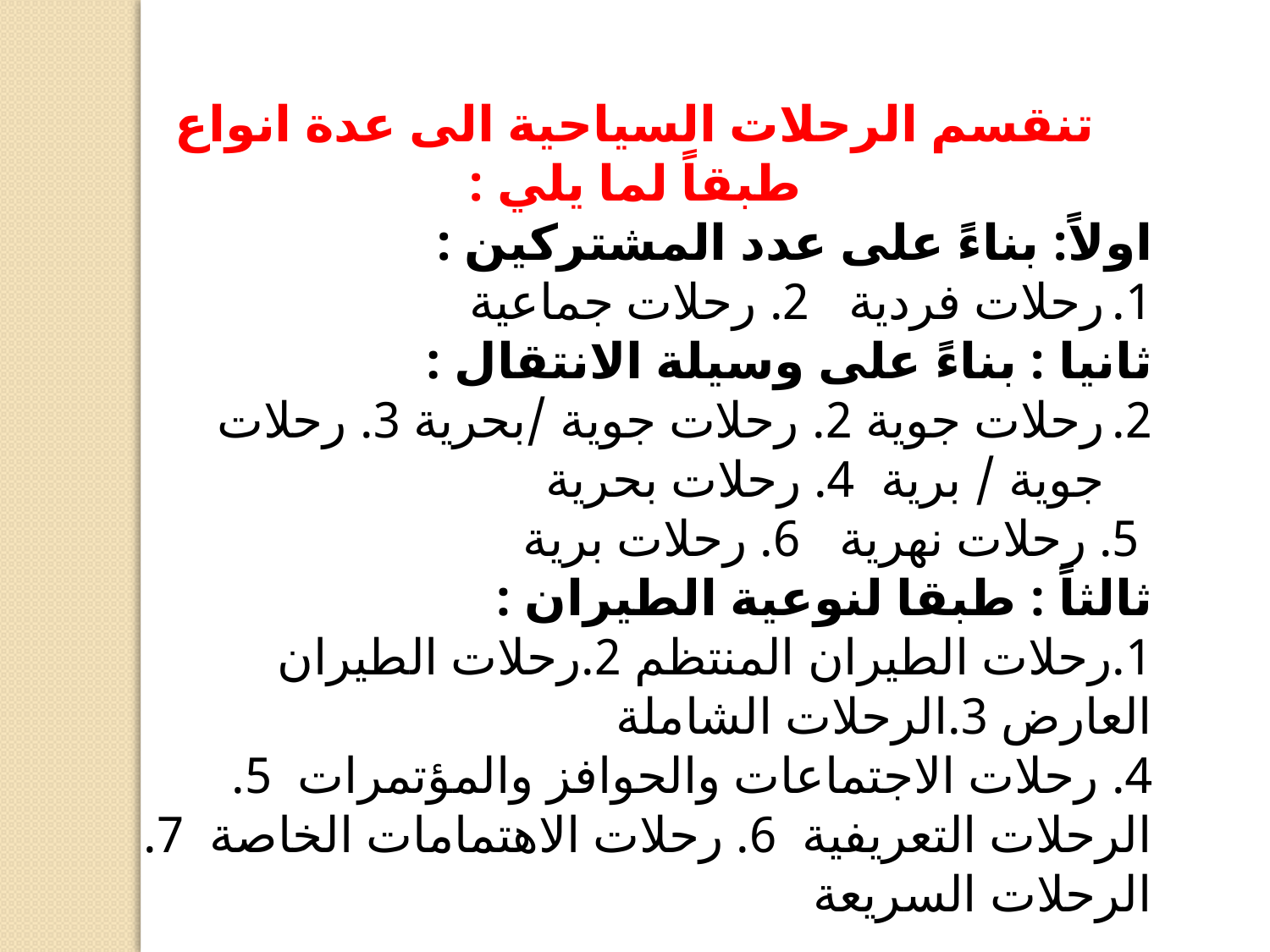

تنقسم الرحلات السياحية الى عدة انواع طبقاً لما يلي :
اولاً: بناءً على عدد المشتركين :
رحلات فردية   2. رحلات جماعية
ثانيا : بناءً على وسيلة الانتقال :
رحلات جوية 2. رحلات جوية /بحرية 3. رحلات جوية / برية  4. رحلات بحرية
 5. رحلات نهرية   6. رحلات برية
ثالثاً : طبقا لنوعية الطيران :
1.رحلات الطيران المنتظم 2.رحلات الطيران العارض 3.الرحلات الشاملة
4. رحلات الاجتماعات والحوافز والمؤتمرات  5. الرحلات التعريفية  6. رحلات الاهتمامات الخاصة  7. الرحلات السريعة